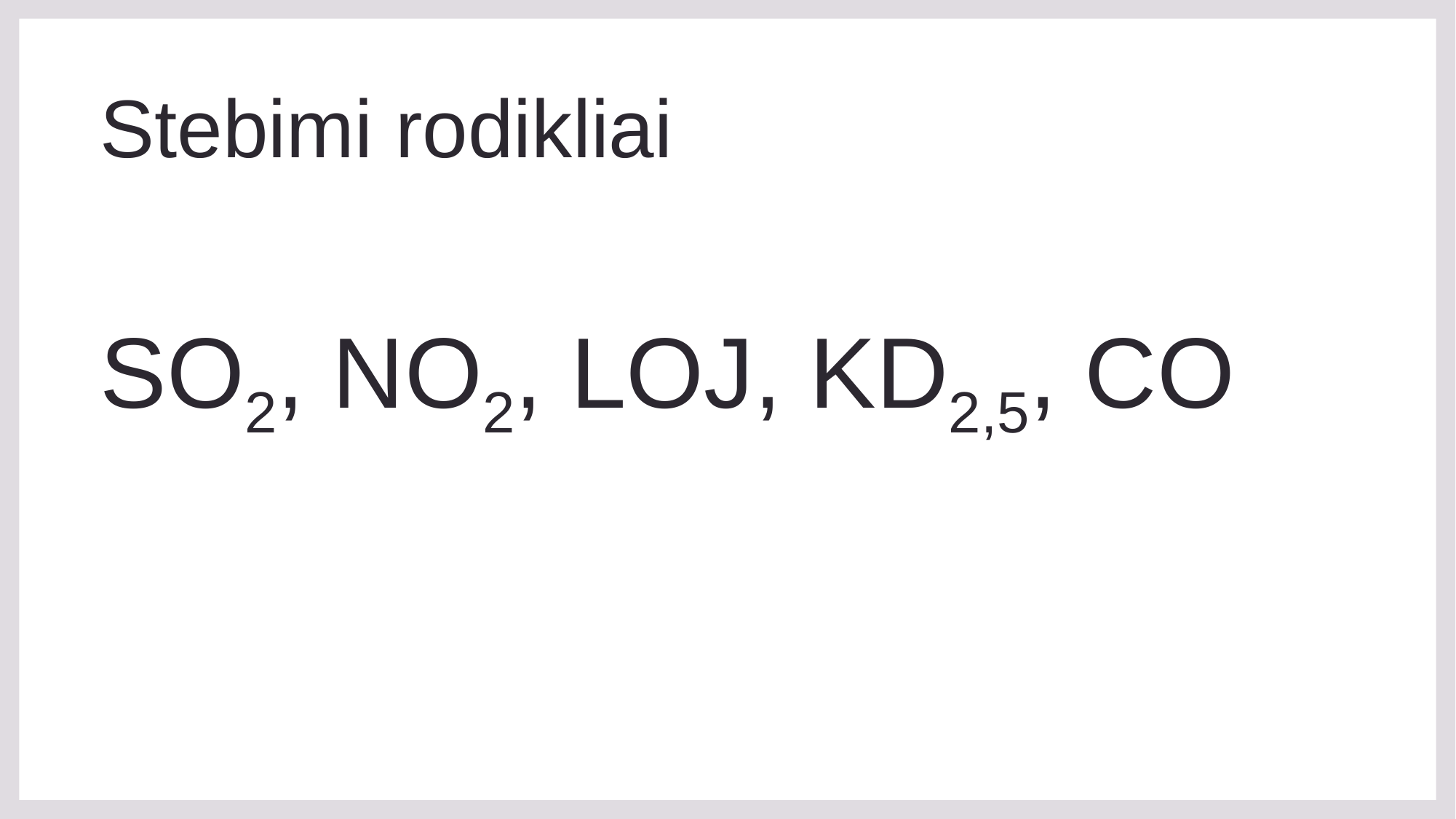

# Stebimi rodikliai
SO2, NO2, LOJ, KD2,5, CO